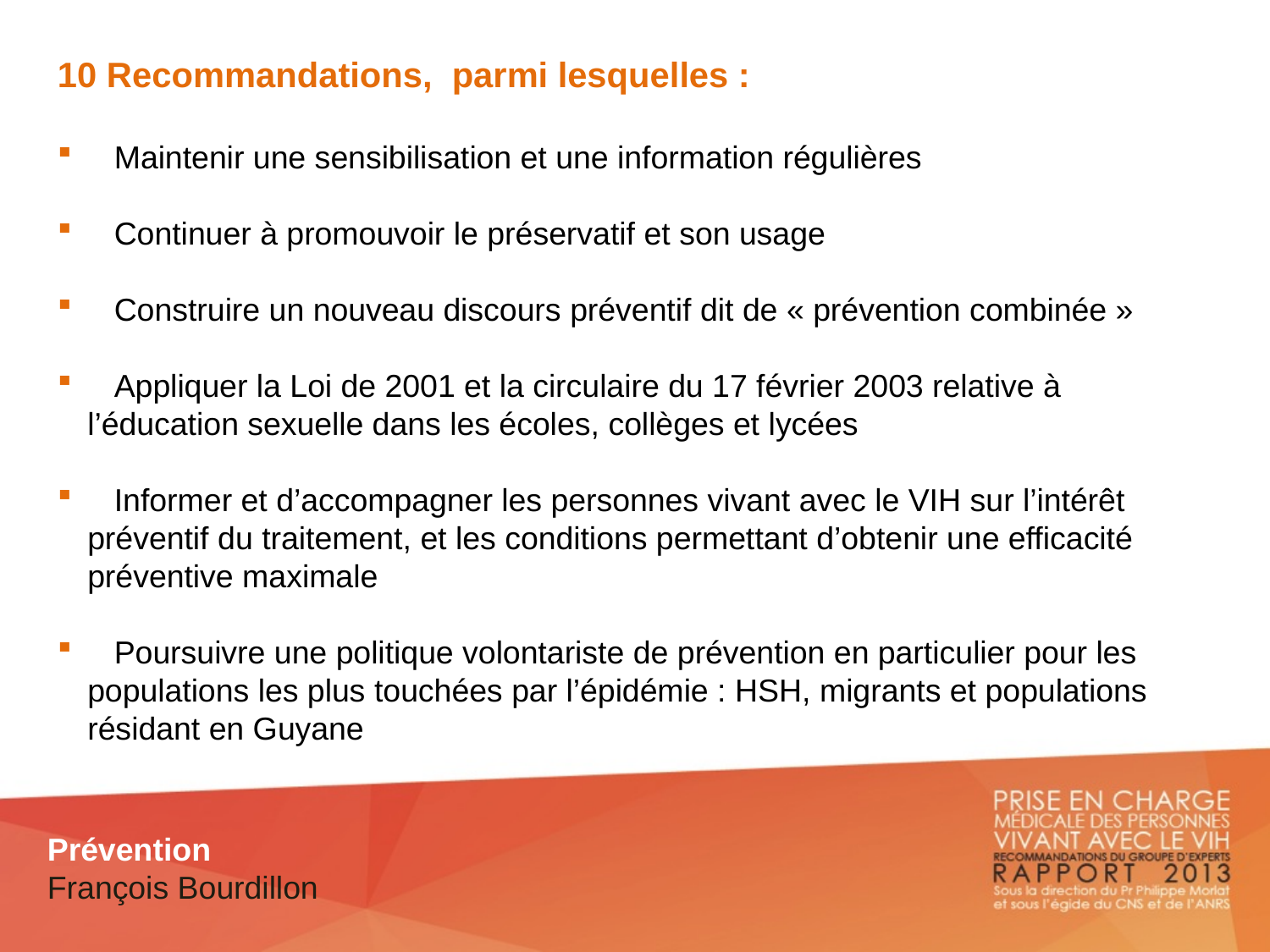

10 Recommandations,  parmi lesquelles :

   Maintenir une sensibilisation et une information régulières

   Continuer à promouvoir le préservatif et son usage

   Construire un nouveau discours préventif dit de « prévention combinée »

   Appliquer la Loi de 2001 et la circulaire du 17 février 2003 relative à   l’éducation sexuelle dans les écoles, collèges et lycées

   Informer et d’accompagner les personnes vivant avec le VIH sur l’intérêt préventif du traitement, et les conditions permettant d’obtenir une efficacité préventive maximale

   Poursuivre une politique volontariste de prévention en particulier pour les populations les plus touchées par l’épidémie : HSH, migrants et populations résidant en Guyane
Prévention
François Bourdillon